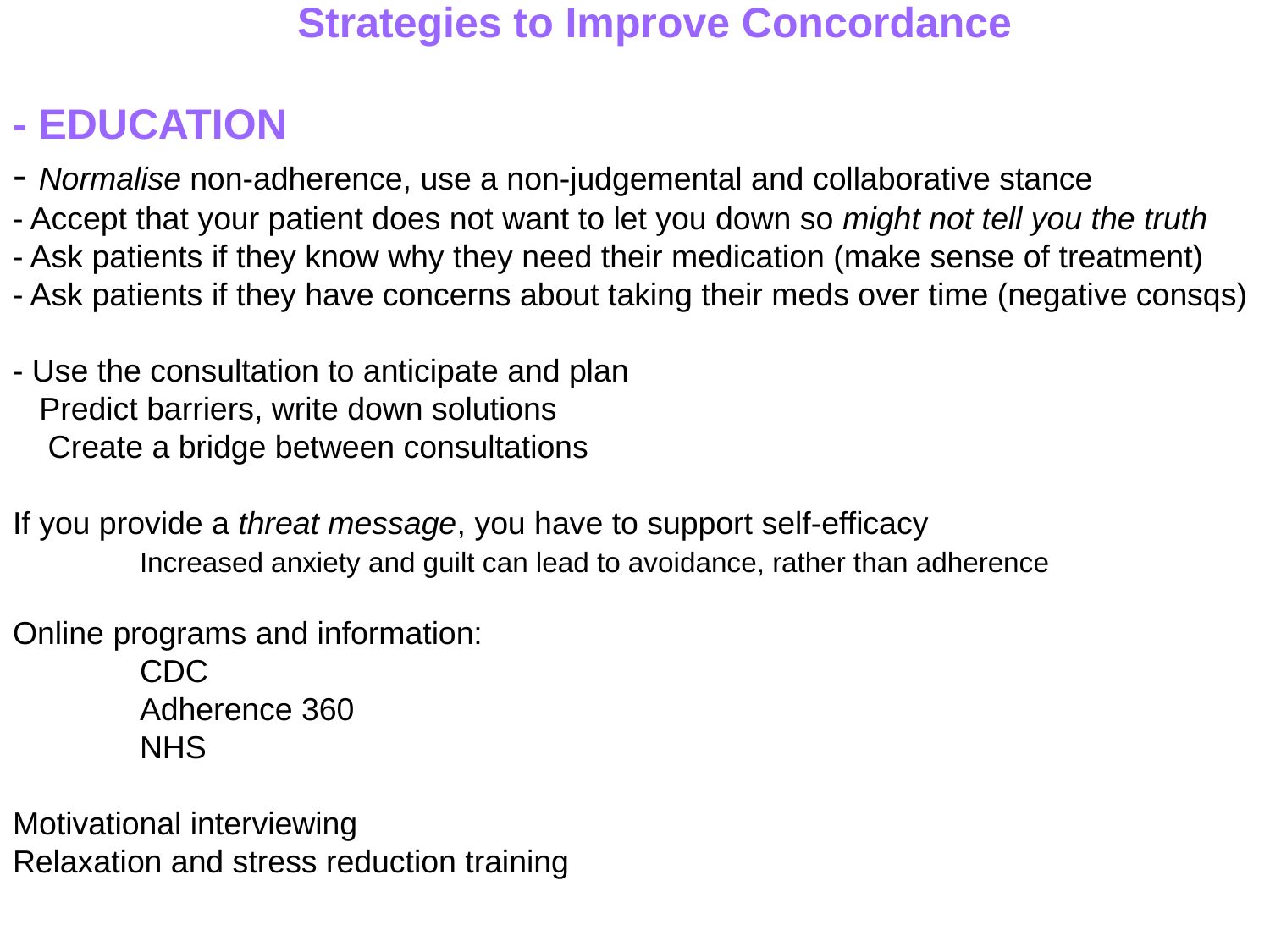

Strategies to Improve Concordance
- EDUCATION
- Normalise non-adherence, use a non-judgemental and collaborative stance
- Accept that your patient does not want to let you down so might not tell you the truth
- Ask patients if they know why they need their medication (make sense of treatment)
- Ask patients if they have concerns about taking their meds over time (negative consqs)
- Use the consultation to anticipate and plan
   Predict barriers, write down solutions
    Create a bridge between consultations
If you provide a threat message, you have to support self-efficacy
	Increased anxiety and guilt can lead to avoidance, rather than adherence
Online programs and information:
	CDC
	Adherence 360
	NHS
 
Motivational interviewing
Relaxation and stress reduction training